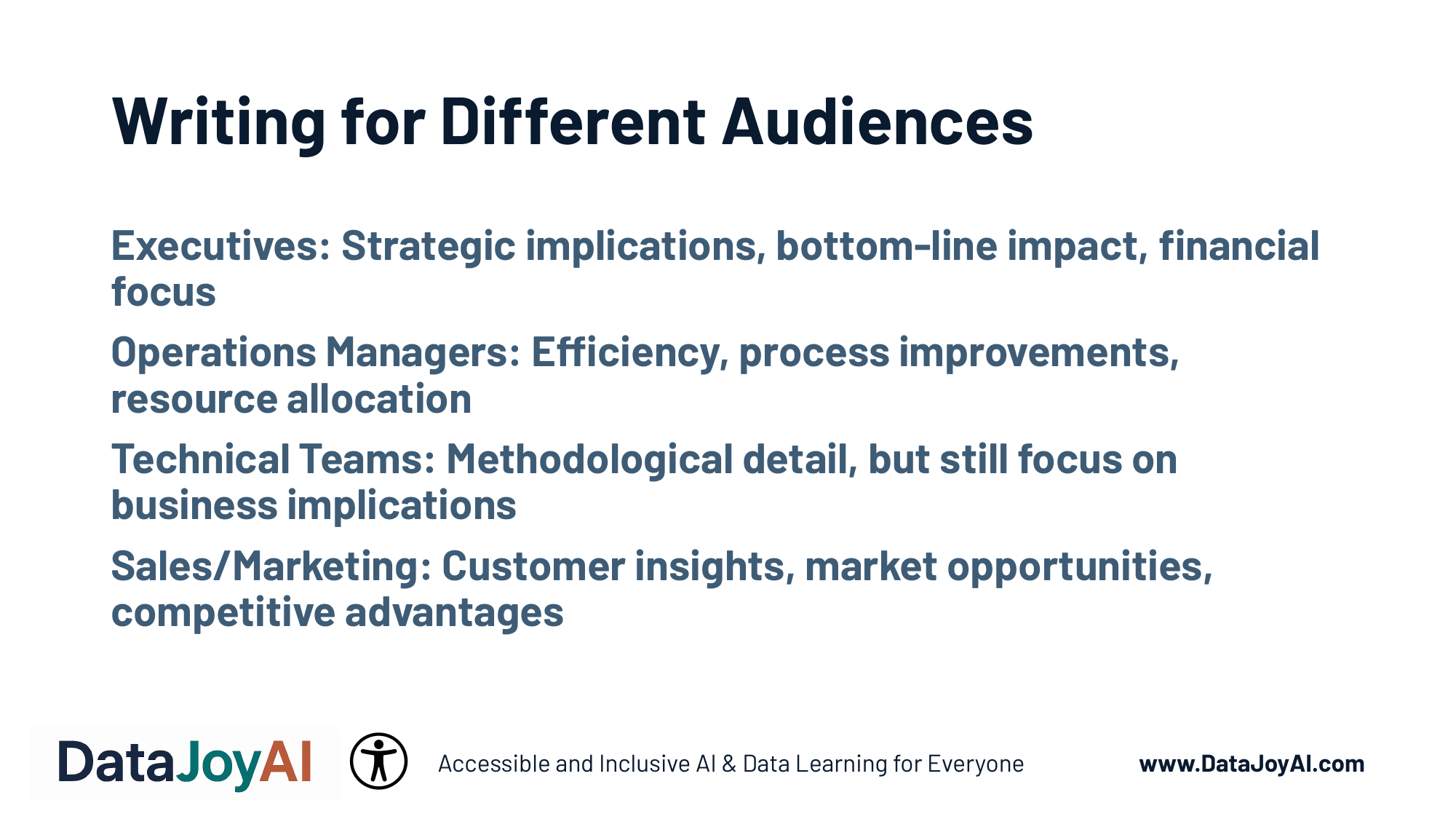

# Writing for Different Audiences
Executives: Strategic implications, bottom-line impact, financial focus
Operations Managers: Efficiency, process improvements, resource allocation
Technical Teams: Methodological detail, but still focus on business implications
Sales/Marketing: Customer insights, market opportunities, competitive advantages